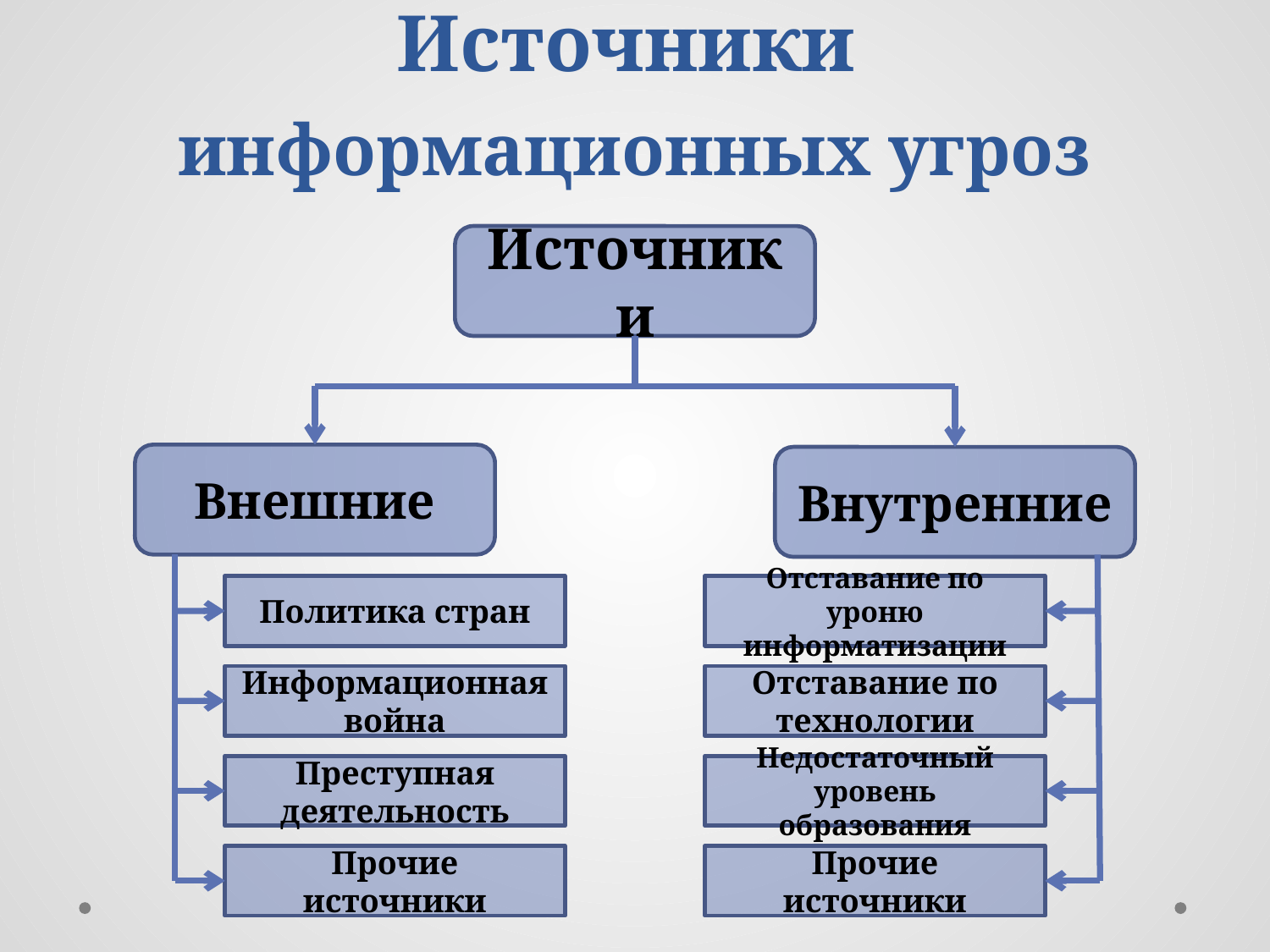

# Источники информационных угроз
Источники
Внешние
Внутренние
Политика стран
Отставание по уроню информатизации
Информационная война
Отставание по технологии
Преступная деятельность
Недостаточный уровень образования
Прочие источники
Прочие источники